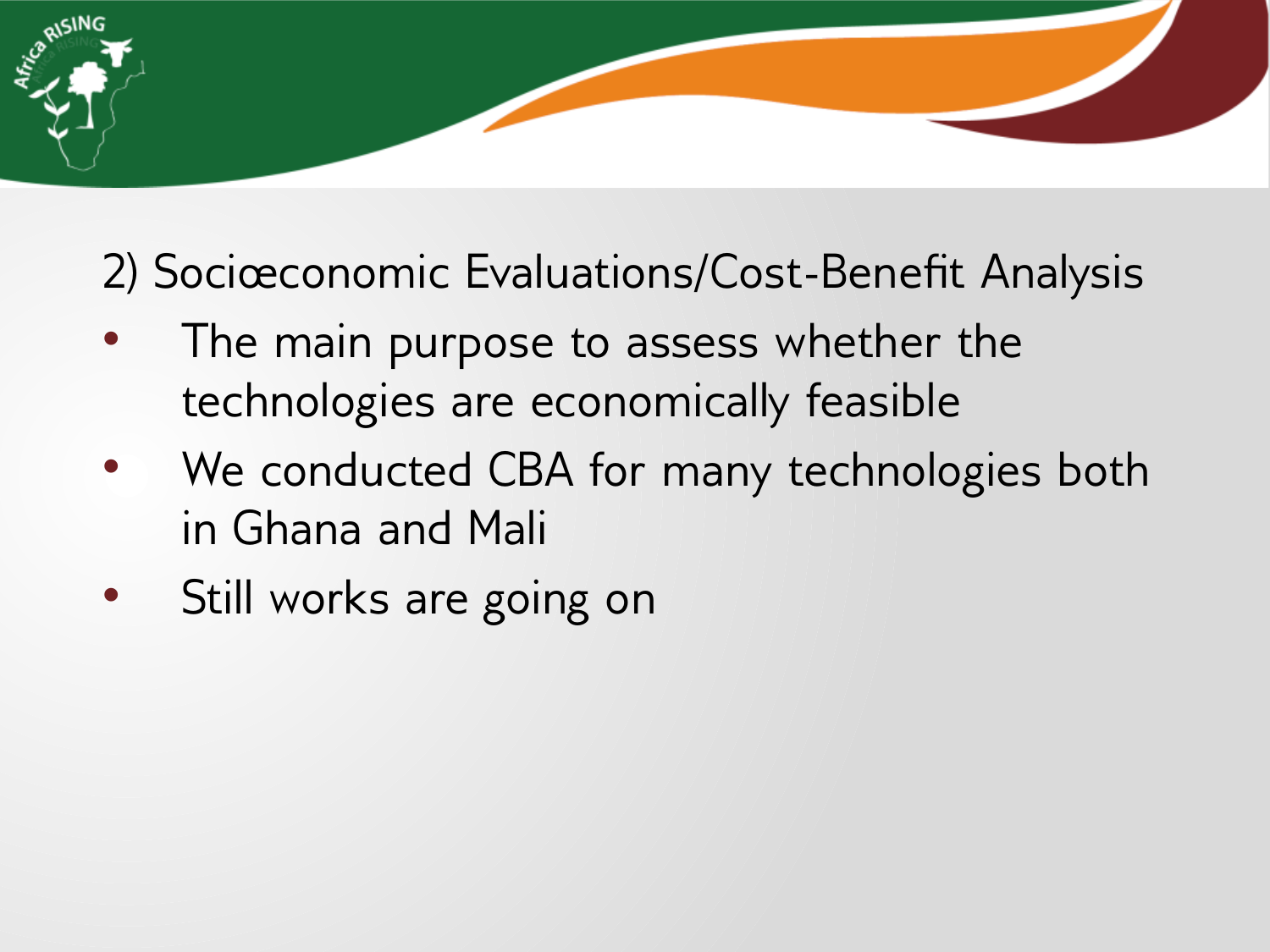

2) Socioeconomic Evaluations/Cost-Benefit Analysis
The main purpose to assess whether the technologies are economically feasible
We conducted CBA for many technologies both in Ghana and Mali
Still works are going on